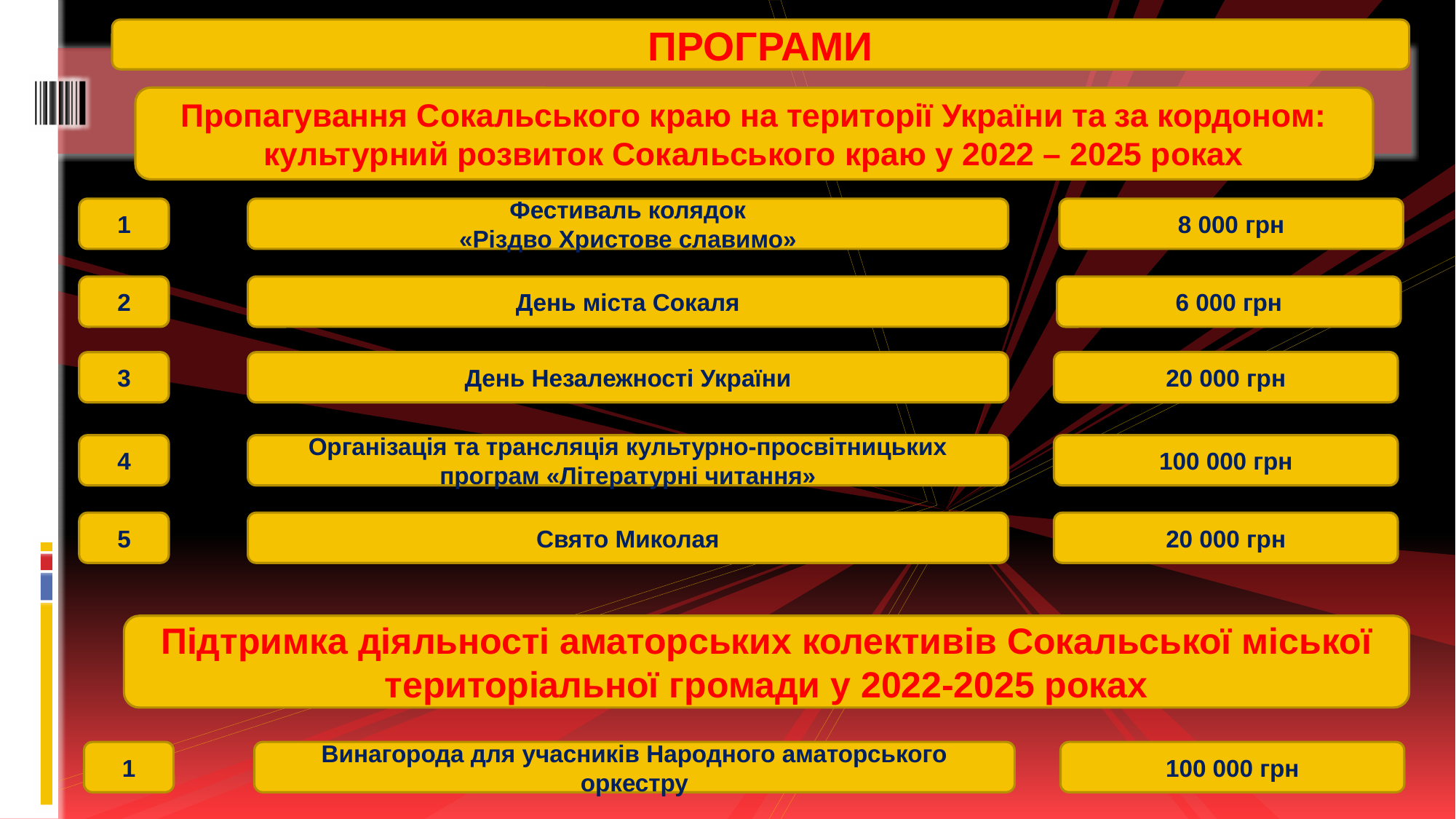

ПРОГРАМИ
Пропагування Сокальського краю на території України та за кордоном: культурний розвиток Сокальського краю у 2022 – 2025 роках
1
Фестиваль колядок
«Різдво Христове славимо»
8 000 грн
2
День міста Сокаля
6 000 грн
20 000 грн
3
День Незалежності України
4
Організація та трансляція культурно-просвітницьких програм «Літературні читання»
100 000 грн
5
Свято Миколая
20 000 грн
Підтримка діяльності аматорських колективів Сокальської міської територіальної громади у 2022-2025 роках
1
Винагорода для учасників Народного аматорського оркестру
100 000 грн